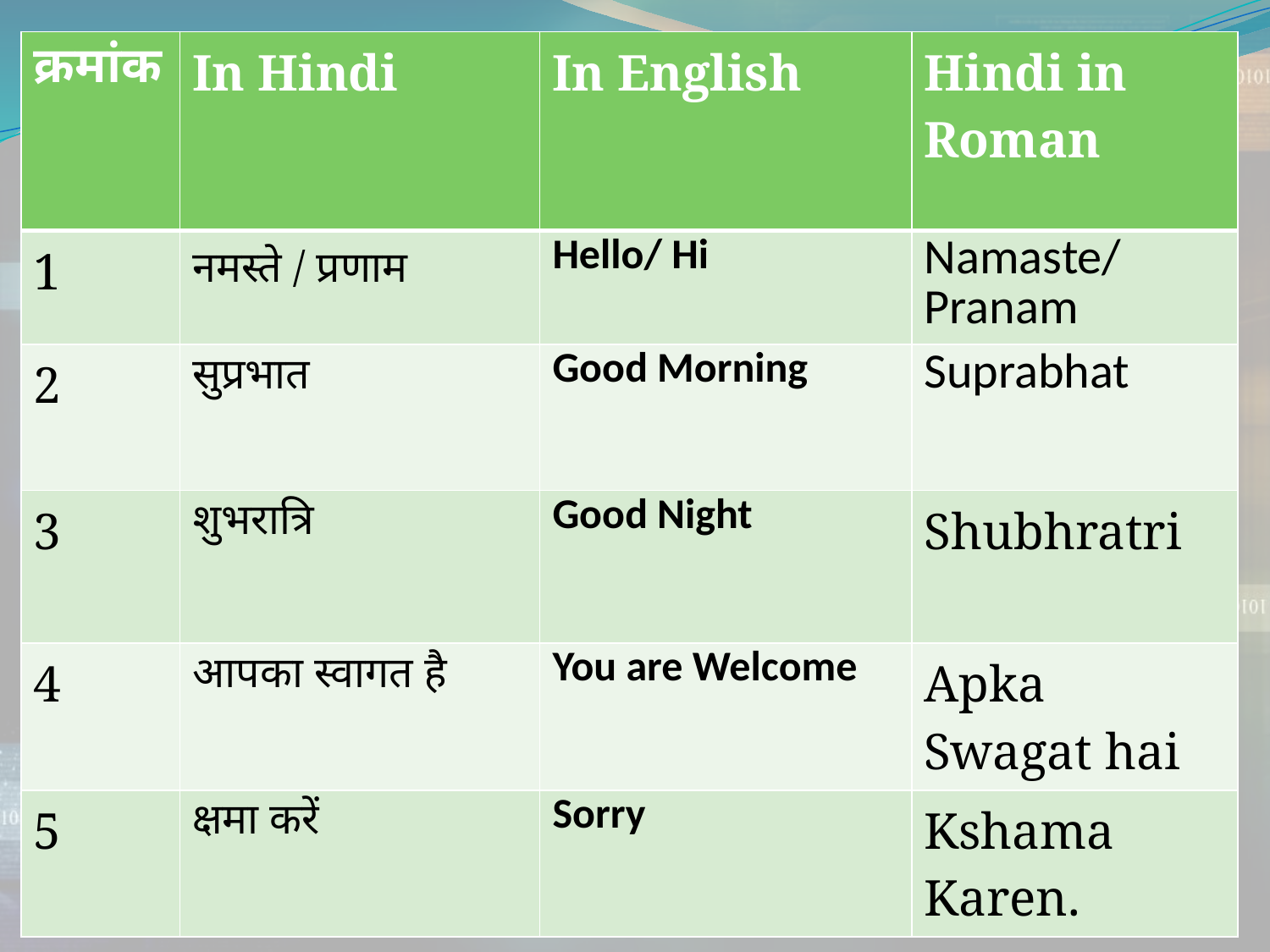

| क्रमांक | In Hindi | In English | Hindi in Roman |
| --- | --- | --- | --- |
| 1 | नमस्ते / प्रणाम | Hello/ Hi | Namaste/ Pranam |
| 2 | सुप्रभात | Good Morning | Suprabhat |
| 3 | शुभरात्रि | Good Night | Shubhratri |
| 4 | आपका स्वागत है | You are Welcome | Apka Swagat hai |
| 5 | क्षमा करें | Sorry | Kshama Karen. |
#